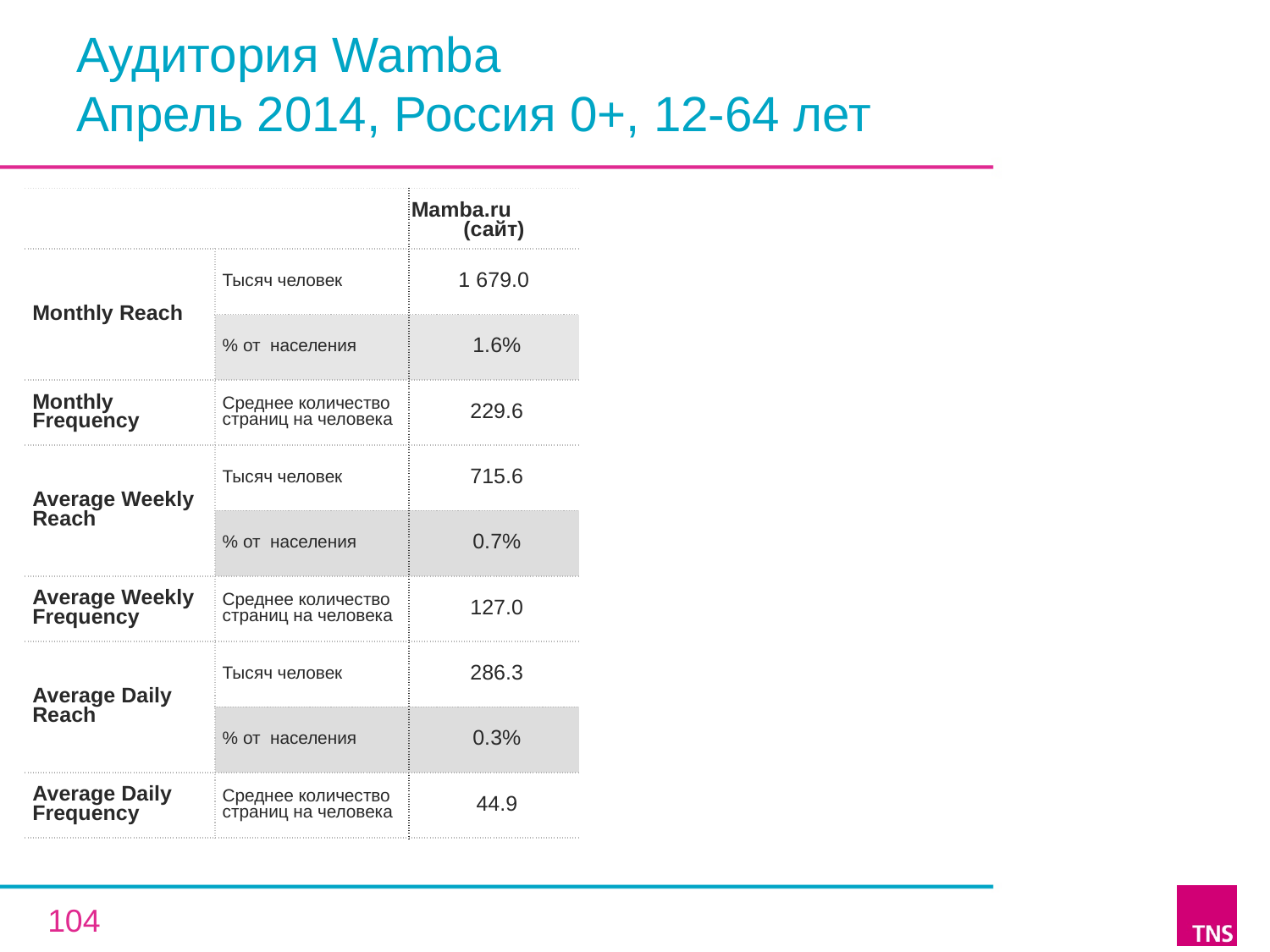

# Аудитория Wamba Апрель 2014, Россия 0+, 12-64 лет
|  |  | Mamba.ru (сайт) |
| --- | --- | --- |
| Monthly Reach | Тысяч человек | 1 679.0 |
|  | % от населения | 1.6% |
| Monthly Frequency | Среднее количество страниц на человека | 229.6 |
| Average Weekly Reach | Тысяч человек | 715.6 |
|  | % от населения | 0.7% |
| Average Weekly Frequency | Среднее количество страниц на человека | 127.0 |
| Average Daily Reach | Тысяч человек | 286.3 |
|  | % от населения | 0.3% |
| Average Daily Frequency | Среднее количество страниц на человека | 44.9 |

104